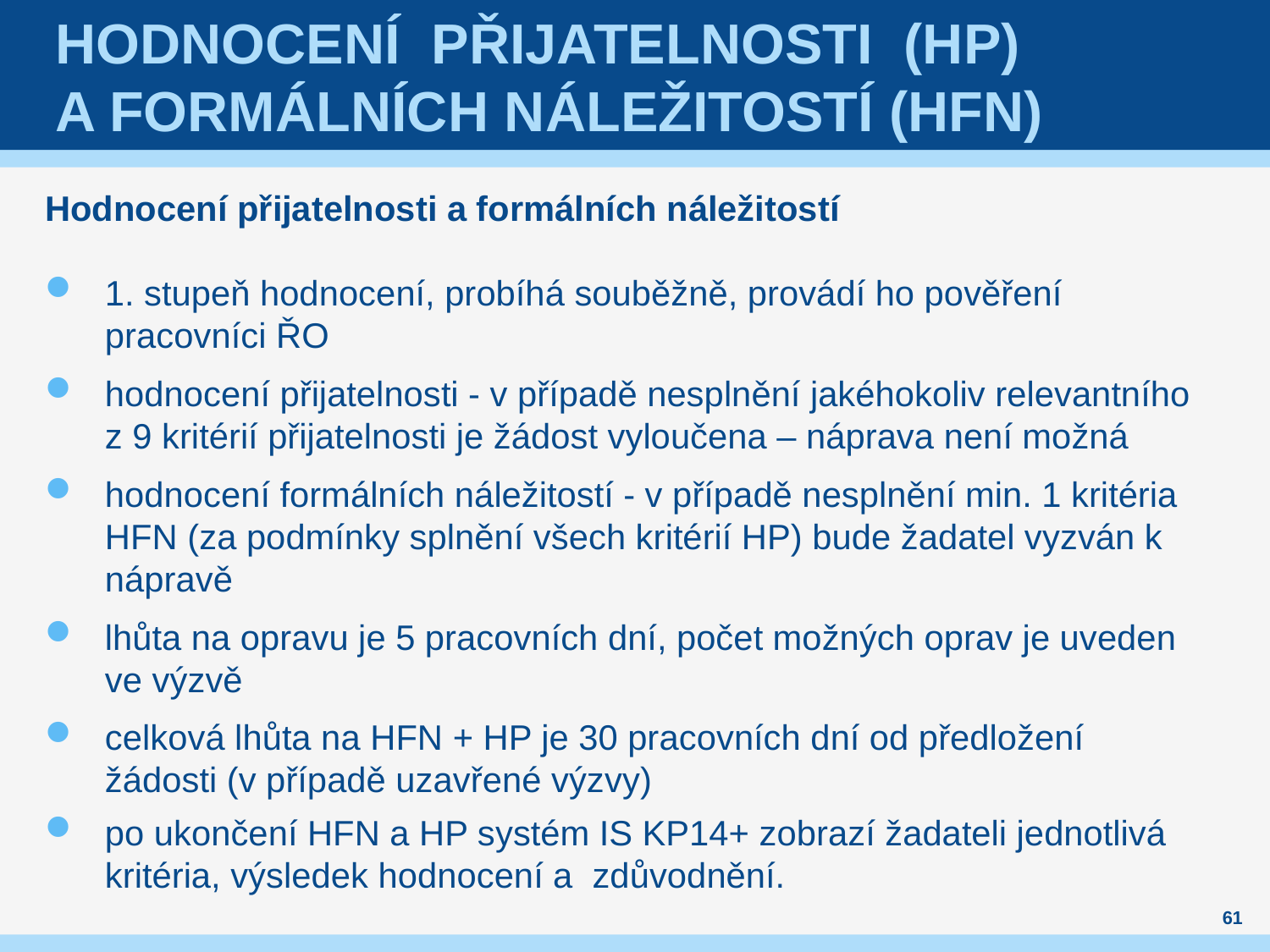

# hodnocení  přijatelnosti  (HP) a formálních náležitostí (HFN)
Hodnocení přijatelnosti a formálních náležitostí
1. stupeň hodnocení, probíhá souběžně, provádí ho pověření pracovníci ŘO
hodnocení přijatelnosti - v případě nesplnění jakéhokoliv relevantního z 9 kritérií přijatelnosti je žádost vyloučena – náprava není možná
hodnocení formálních náležitostí - v případě nesplnění min. 1 kritéria HFN (za podmínky splnění všech kritérií HP) bude žadatel vyzván k nápravě
lhůta na opravu je 5 pracovních dní, počet možných oprav je uveden ve výzvě
celková lhůta na HFN + HP je 30 pracovních dní od předložení žádosti (v případě uzavřené výzvy)
po ukončení HFN a HP systém IS KP14+ zobrazí žadateli jednotlivá kritéria, výsledek hodnocení a  zdůvodnění.

61